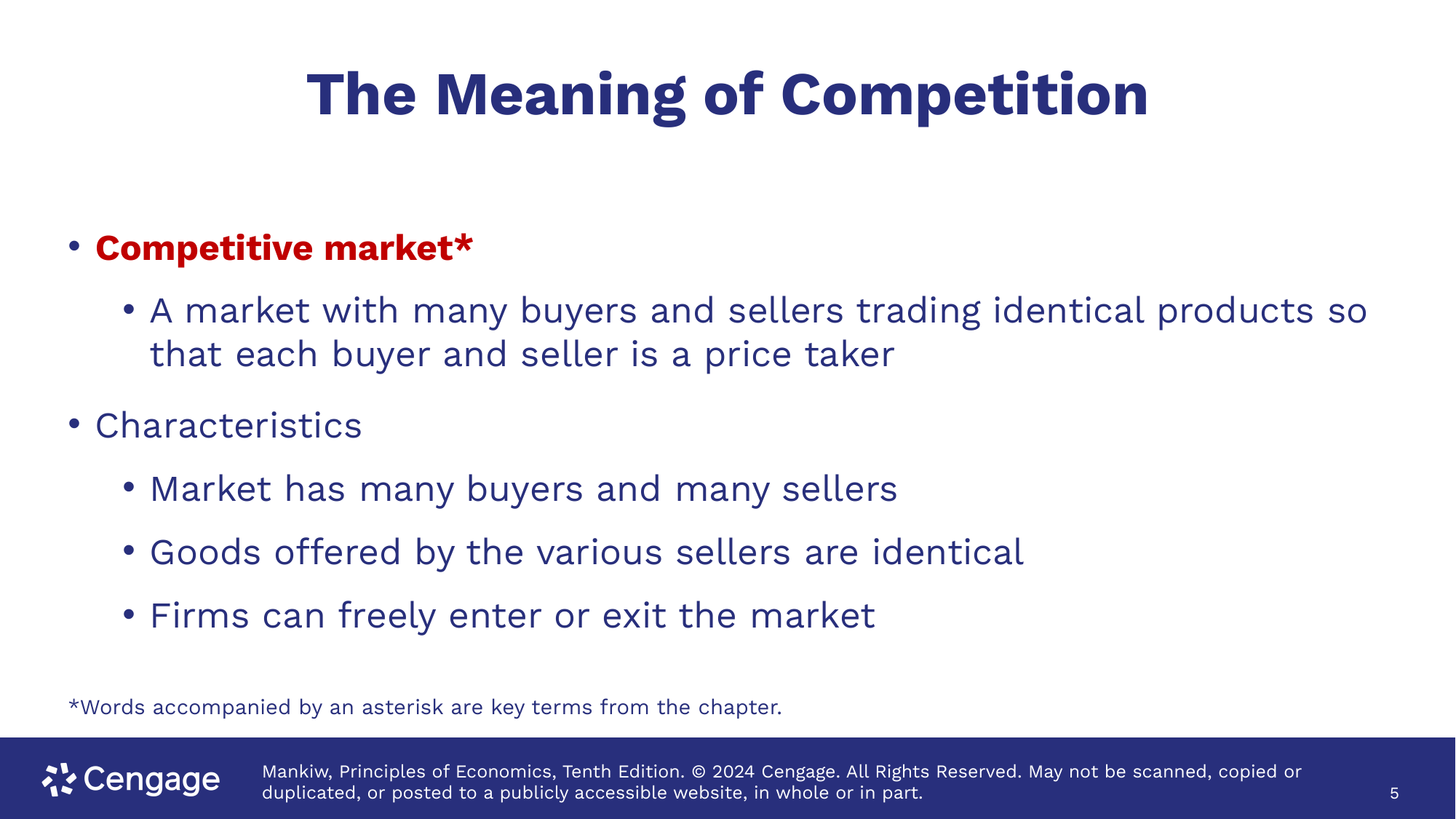

# The Meaning of Competition
Competitive market*
A market with many buyers and sellers trading identical products so that each buyer and seller is a price taker
Characteristics
Market has many buyers and many sellers
Goods offered by the various sellers are identical
Firms can freely enter or exit the market
*Words accompanied by an asterisk are key terms from the chapter.